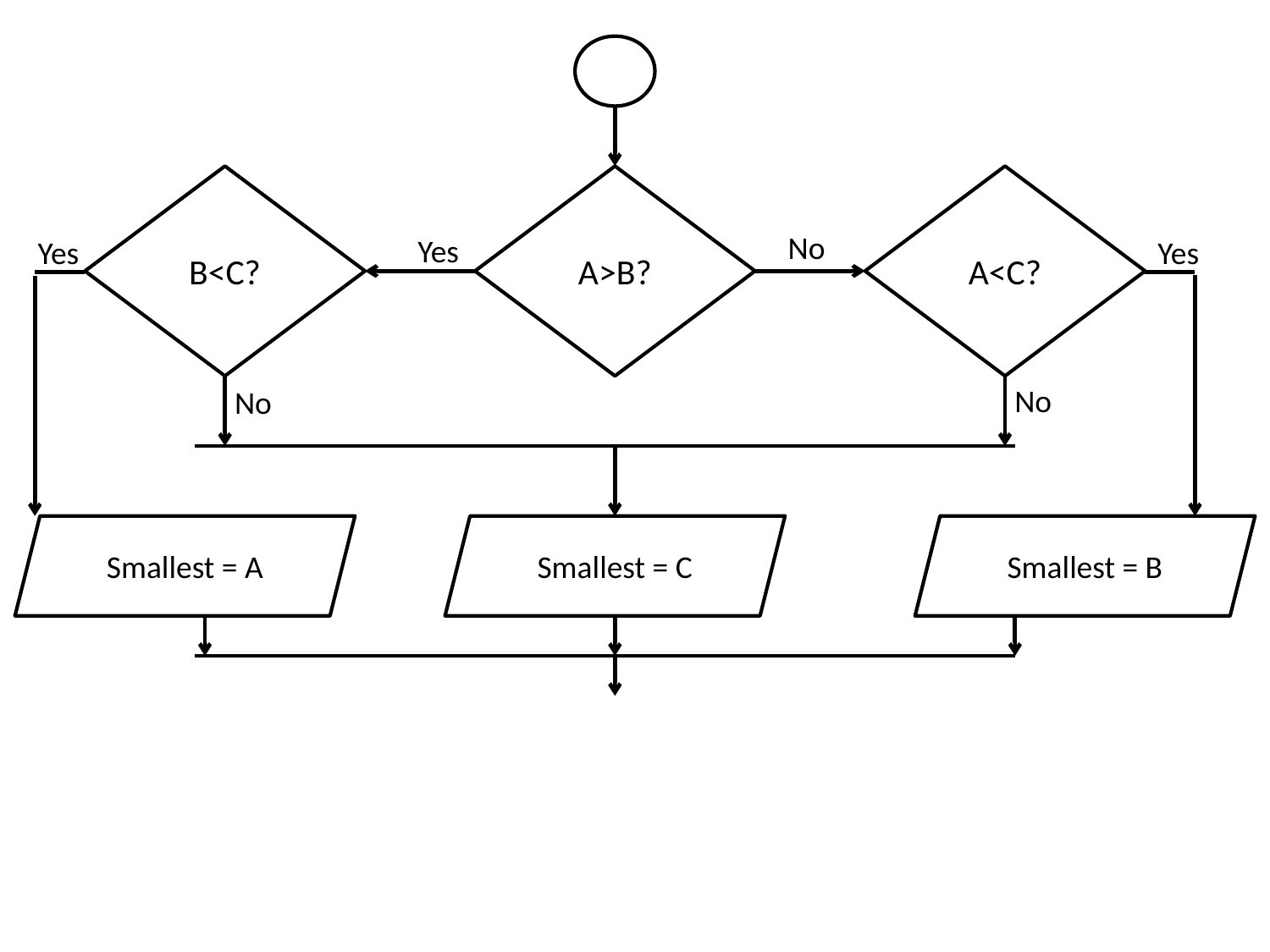

B<C?
A>B?
A<C?
No
Yes
Yes
Yes
No
No
Smallest = A
Smallest = C
Smallest = B